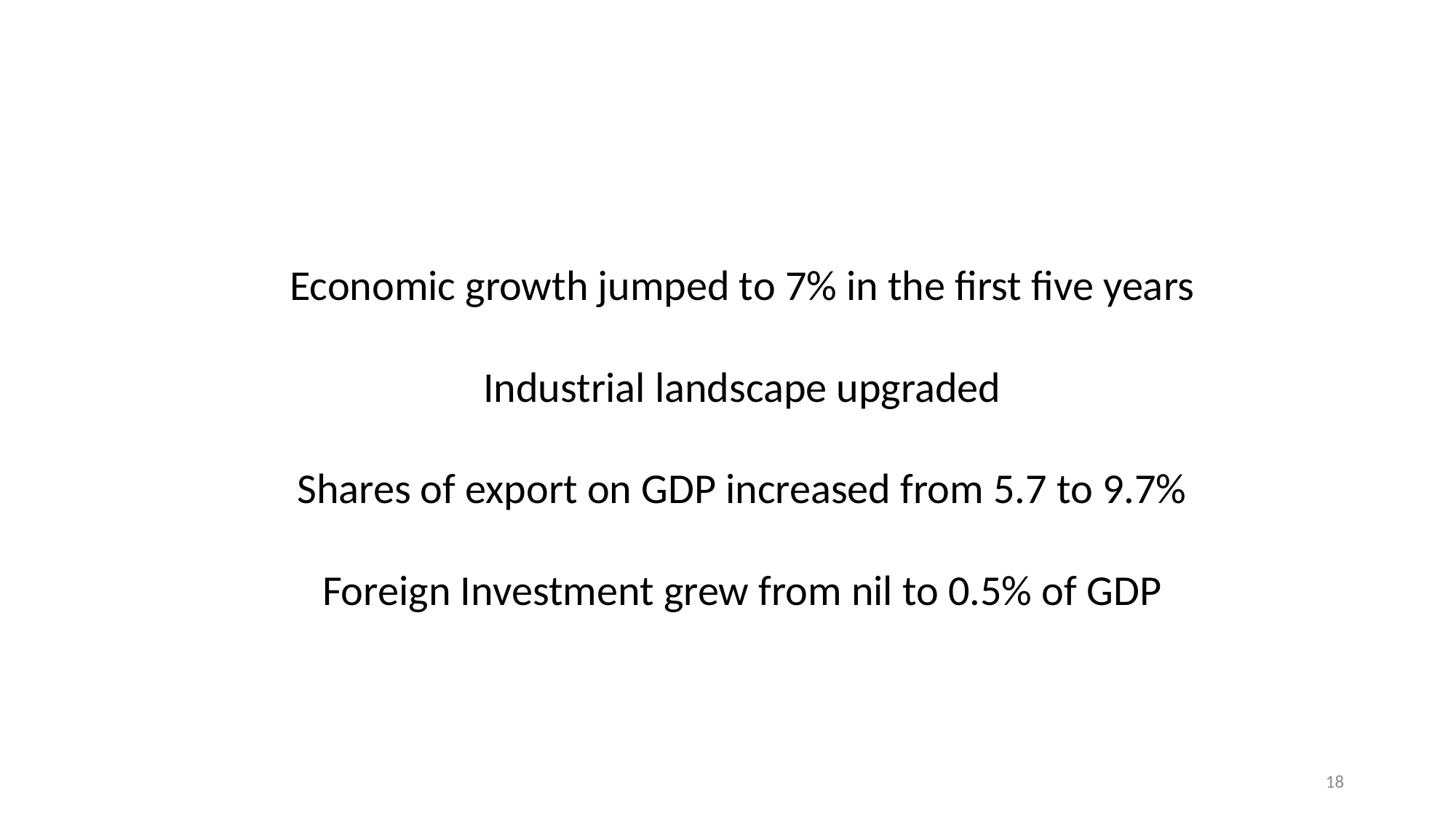

Economic growth jumped to 7% in the first five years

Industrial landscape upgraded

Shares of export on GDP increased from 5.7 to 9.7%

Foreign Investment grew from nil to 0.5% of GDP

18